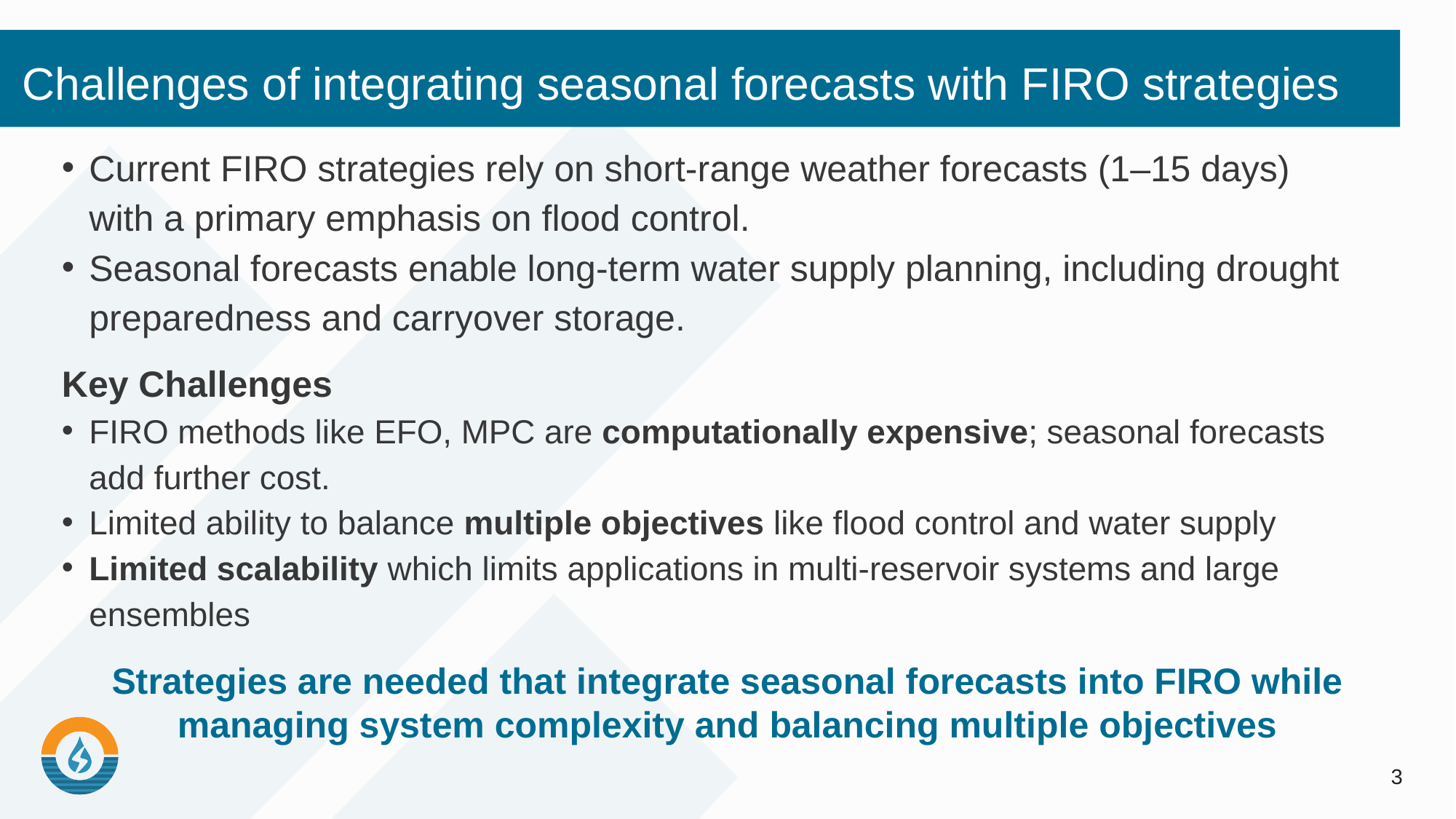

# Challenges of integrating seasonal forecasts with FIRO strategies
Current FIRO strategies rely on short-range weather forecasts (1–15 days) with a primary emphasis on flood control.
Seasonal forecasts enable long-term water supply planning, including drought preparedness and carryover storage.

Key Challenges
FIRO methods like EFO, MPC are computationally expensive; seasonal forecasts add further cost.
Limited ability to balance multiple objectives like flood control and water supply
Limited scalability which limits applications in multi-reservoir systems and large ensembles

Strategies are needed that integrate seasonal forecasts into FIRO while managing system complexity and balancing multiple objectives
3